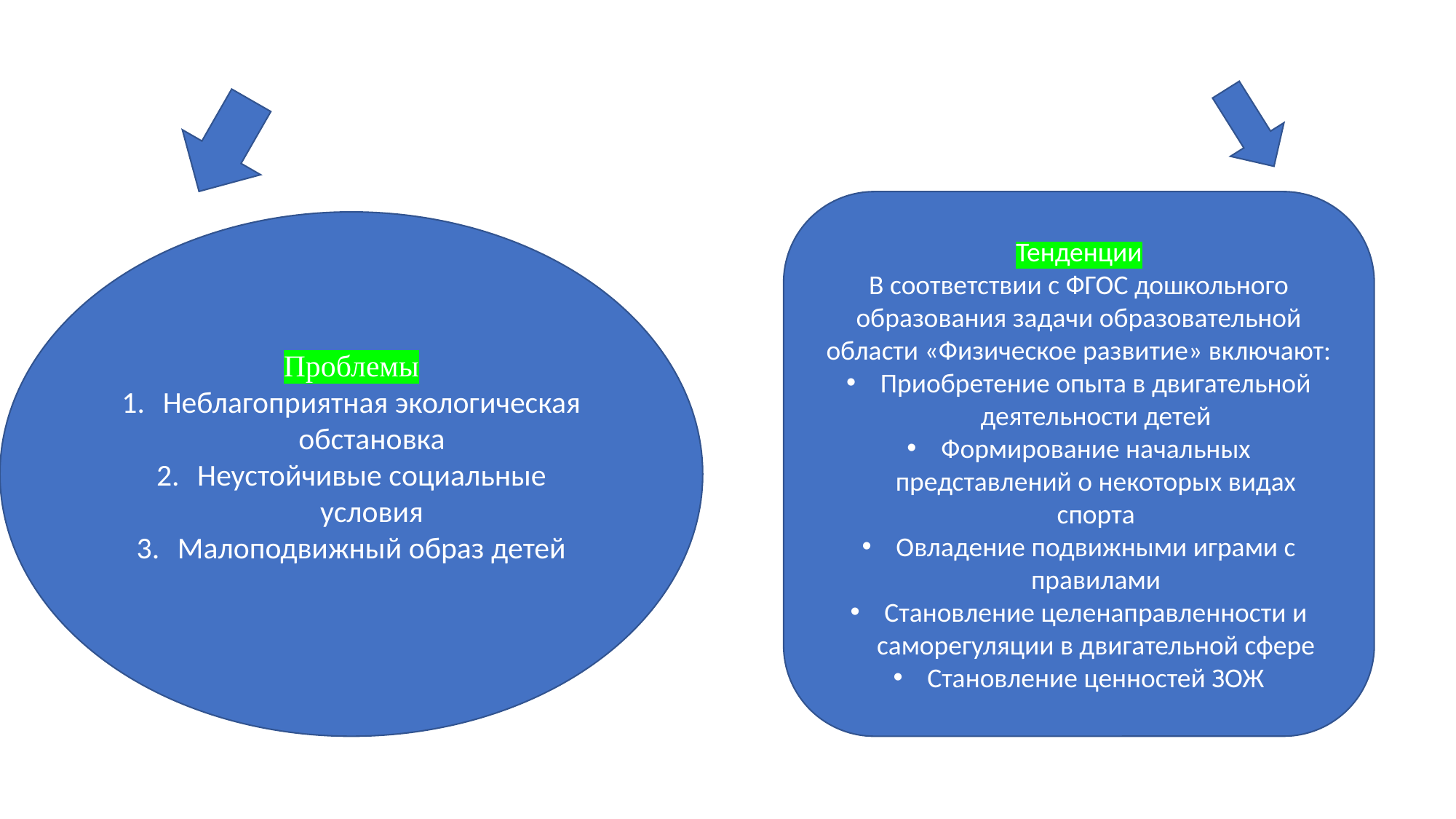

#
Актуальность личного вклада педагога в развитие образования

Тенденции
В соответствии с ФГОС дошкольного образования задачи образовательной области «Физическое развитие» включают:
Приобретение опыта в двигательной деятельности детей
Формирование начальных представлений о некоторых видах спорта
Овладение подвижными играми с правилами
Становление целенаправленности и саморегуляции в двигательной сфере
Становление ценностей ЗОЖ
Проблемы
Неблагоприятная экологическая обстановка
Неустойчивые социальные условия
Малоподвижный образ детей